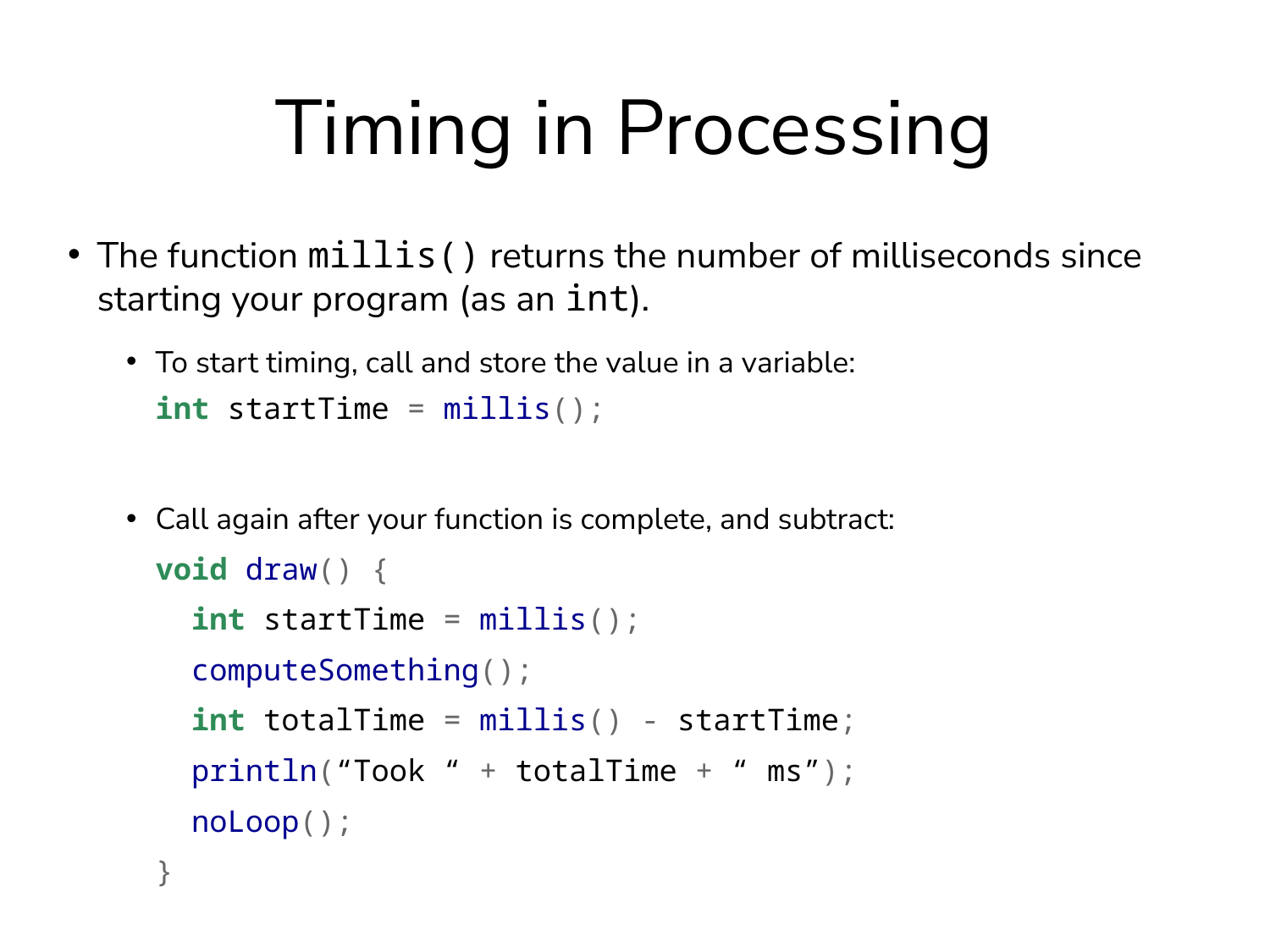

# Timing in Processing
The function millis() returns the number of milliseconds since starting your program (as an int).
To start timing, call and store the value in a variable:
int startTime = millis();
Call again after your function is complete, and subtract:
void draw() {   
  int startTime = millis();
  computeSomething();   
  int totalTime = millis() - startTime;   
  println(“Took “ + totalTime + “ ms”);   
  noLoop();
}